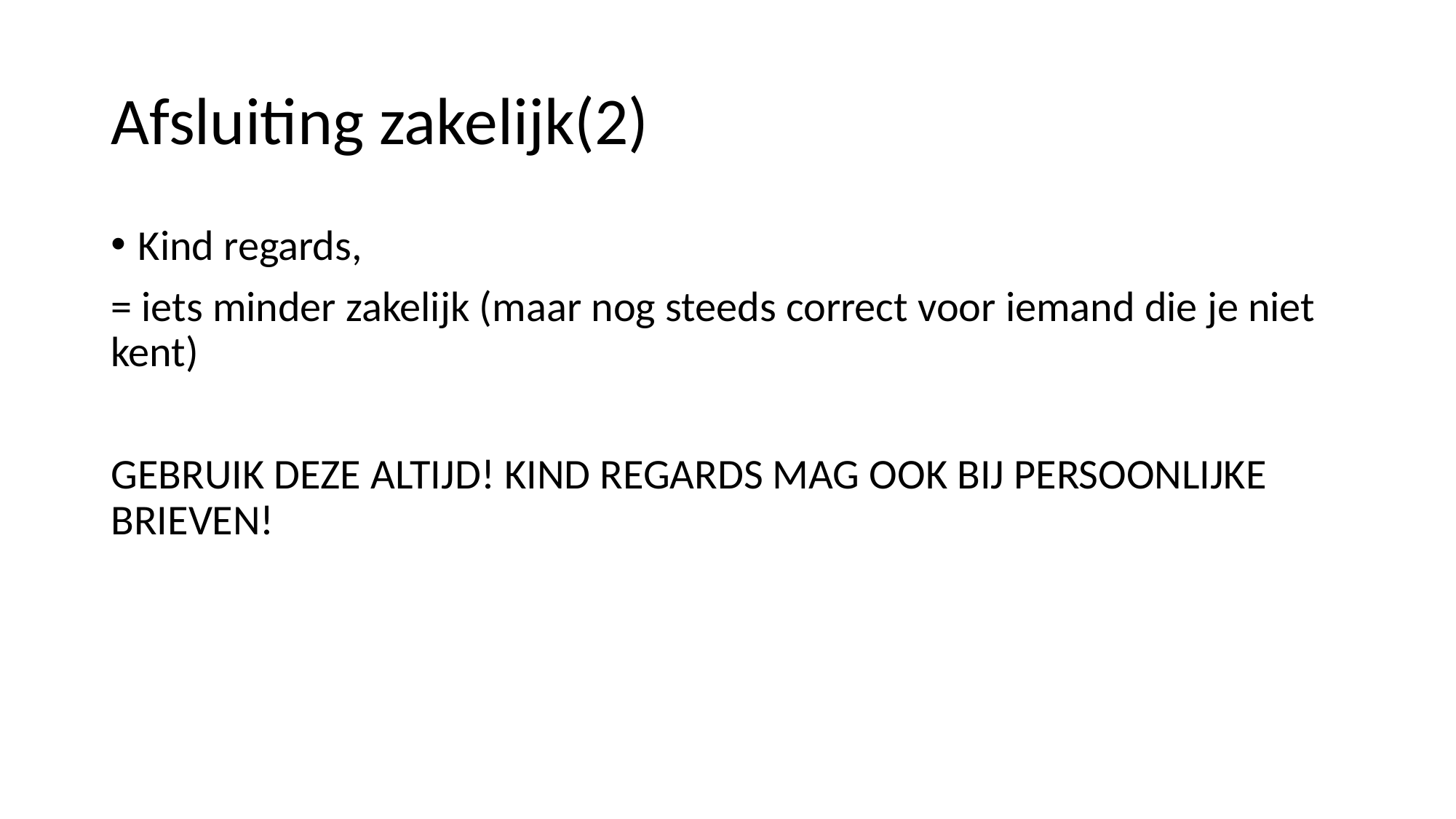

# Afsluiting zakelijk(2)
Kind regards,
= iets minder zakelijk (maar nog steeds correct voor iemand die je niet kent)

GEBRUIK DEZE ALTIJD! KIND REGARDS MAG OOK BIJ PERSOONLIJKE BRIEVEN!